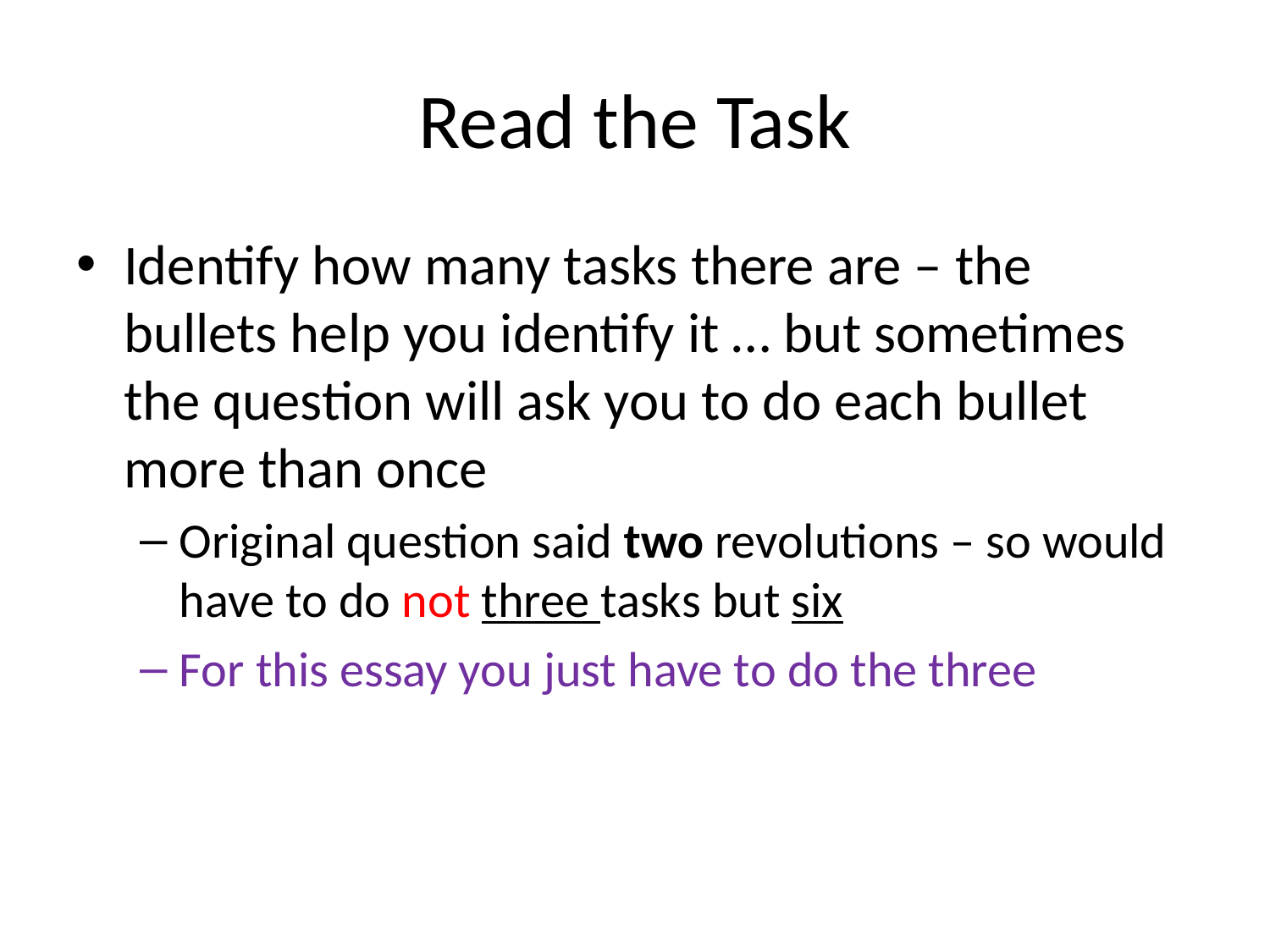

# Read the Task
Identify how many tasks there are – the bullets help you identify it … but sometimes the question will ask you to do each bullet more than once
Original question said two revolutions – so would have to do not three tasks but six
For this essay you just have to do the three